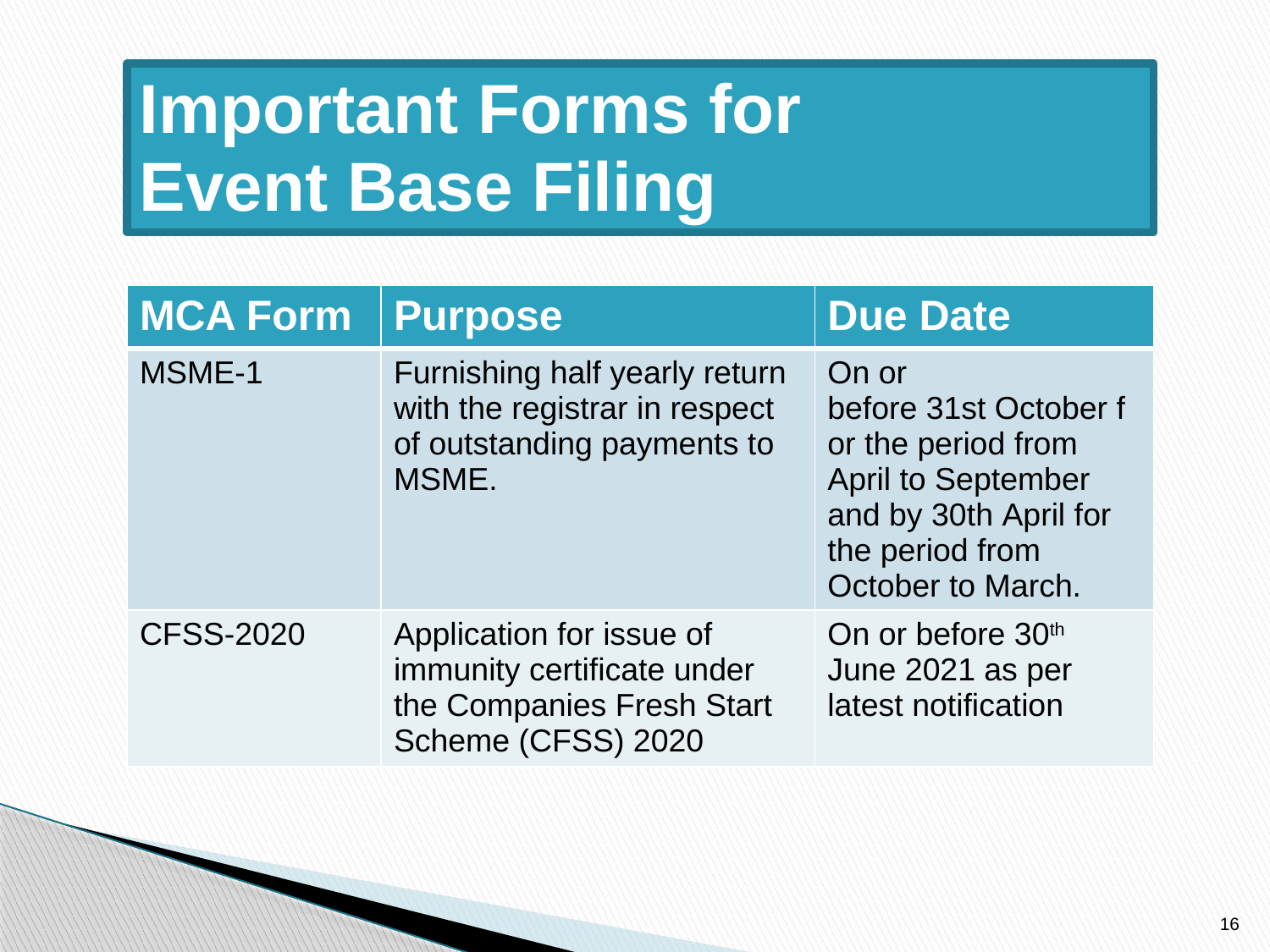

# Important Forms for Event Base Filing
| MCA Form | Purpose | Due Date |
| --- | --- | --- |
| MSME-1 | Furnishing half yearly return with the registrar in respect of outstanding payments to MSME. | On or before 31st October for the period from April to September and by 30th April for the period from October to March. |
| CFSS-2020 | Application for issue of immunity certificate under the Companies Fresh Start Scheme (CFSS) 2020 | On or before 30th June 2021 as per latest notification |
16